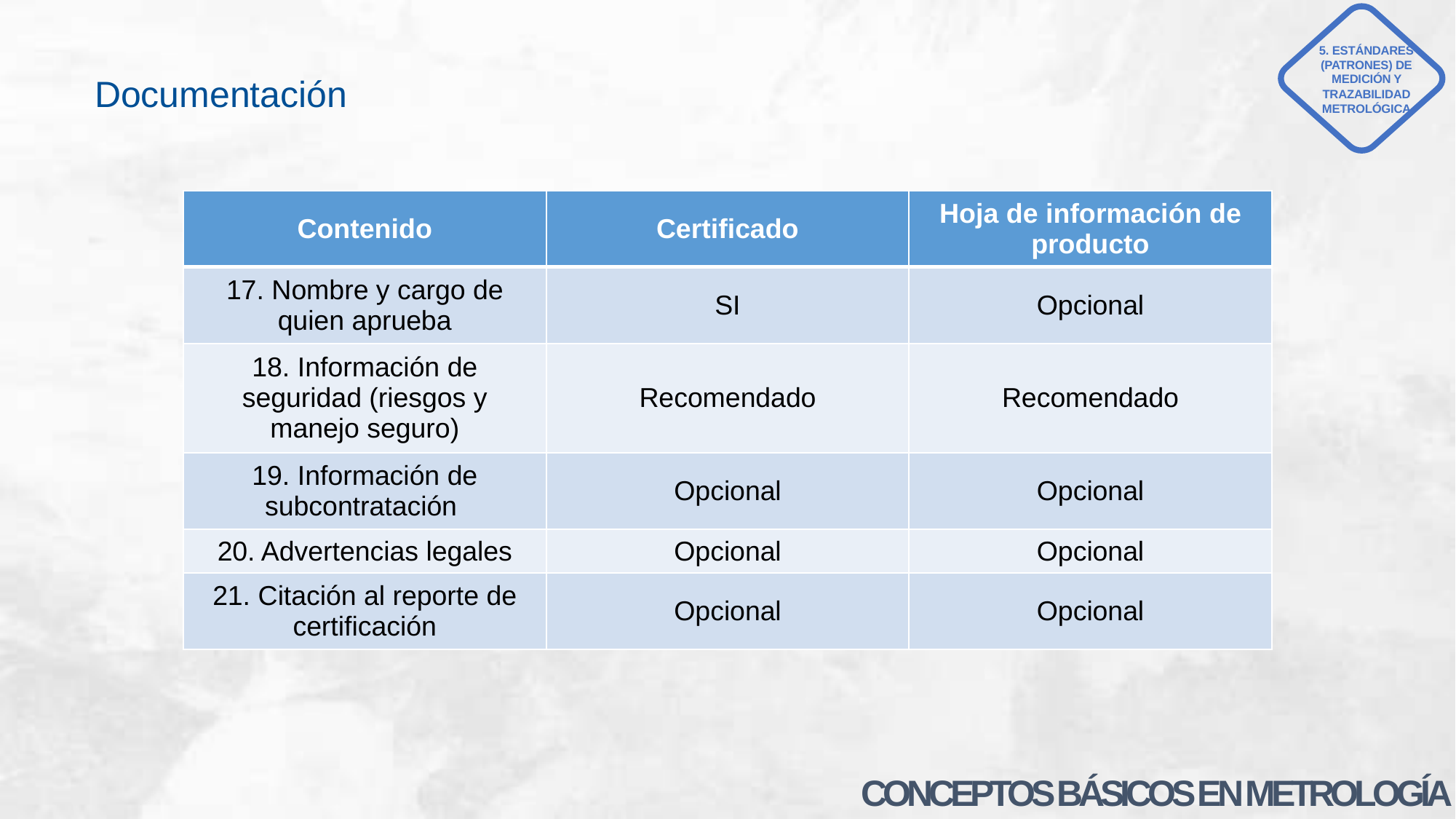

5. ESTÁNDARES (PATRONES) DE MEDICIÓN Y TRAZABILIDAD METROLÓGICA
Documentación
| Contenido | Certificado | Hoja de información de producto |
| --- | --- | --- |
| 17. Nombre y cargo de quien aprueba | SI | Opcional |
| 18. Información de seguridad (riesgos y manejo seguro) | Recomendado | Recomendado |
| 19. Información de subcontratación | Opcional | Opcional |
| 20. Advertencias legales | Opcional | Opcional |
| 21. Citación al reporte de certificación | Opcional | Opcional |
CONCEPTOS BÁSICOS EN METROLOGÍA